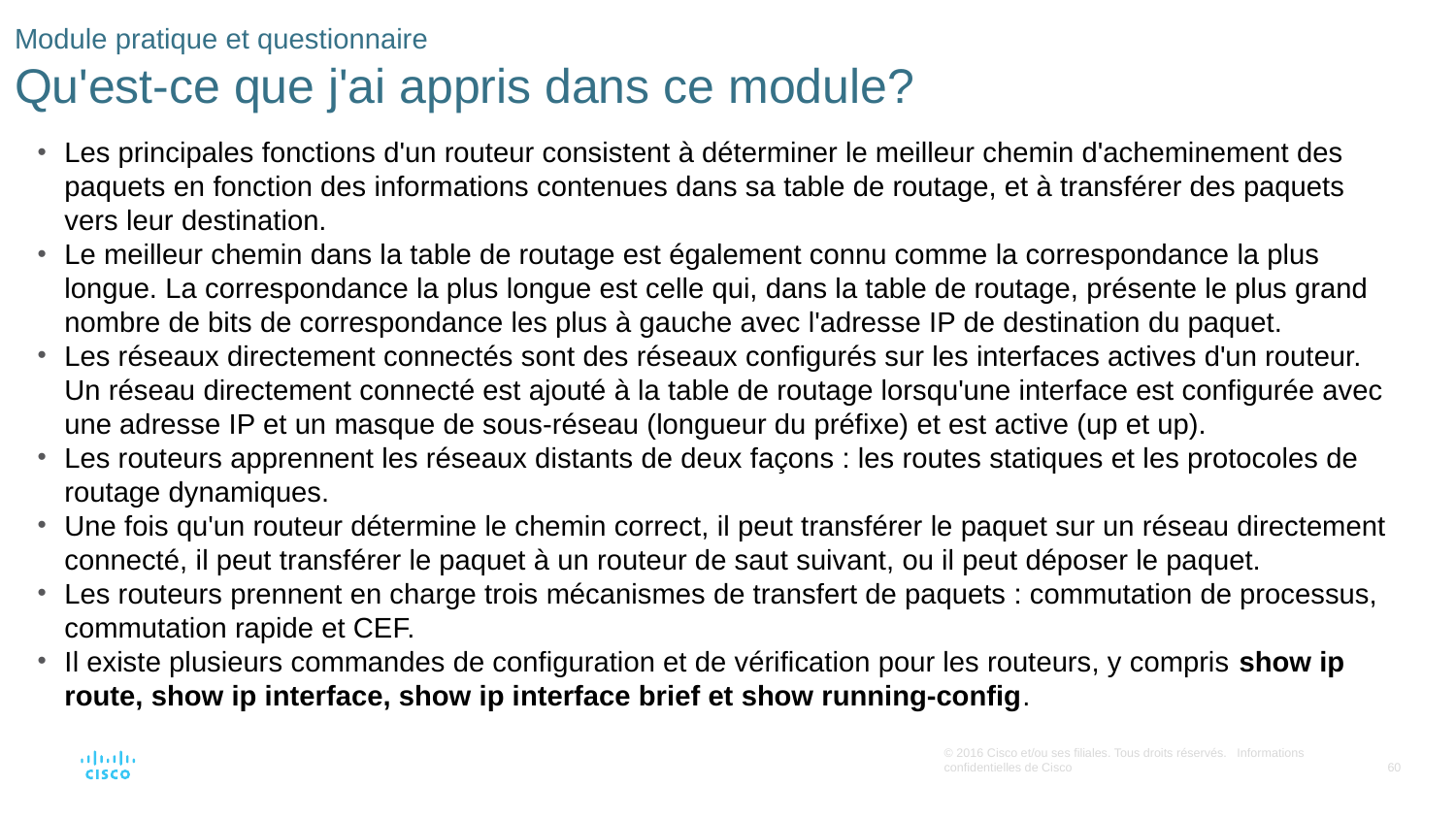

# Module pratique et questionnaire Qu'est-ce que j'ai appris dans ce module?
Les principales fonctions d'un routeur consistent à déterminer le meilleur chemin d'acheminement des paquets en fonction des informations contenues dans sa table de routage, et à transférer des paquets vers leur destination.
Le meilleur chemin dans la table de routage est également connu comme la correspondance la plus longue. La correspondance la plus longue est celle qui, dans la table de routage, présente le plus grand nombre de bits de correspondance les plus à gauche avec l'adresse IP de destination du paquet.
Les réseaux directement connectés sont des réseaux configurés sur les interfaces actives d'un routeur. Un réseau directement connecté est ajouté à la table de routage lorsqu'une interface est configurée avec une adresse IP et un masque de sous-réseau (longueur du préfixe) et est active (up et up).
Les routeurs apprennent les réseaux distants de deux façons : les routes statiques et les protocoles de routage dynamiques.
Une fois qu'un routeur détermine le chemin correct, il peut transférer le paquet sur un réseau directement connecté, il peut transférer le paquet à un routeur de saut suivant, ou il peut déposer le paquet.
Les routeurs prennent en charge trois mécanismes de transfert de paquets : commutation de processus, commutation rapide et CEF.
Il existe plusieurs commandes de configuration et de vérification pour les routeurs, y compris show ip route, show ip interface, show ip interface brief et show running-config.